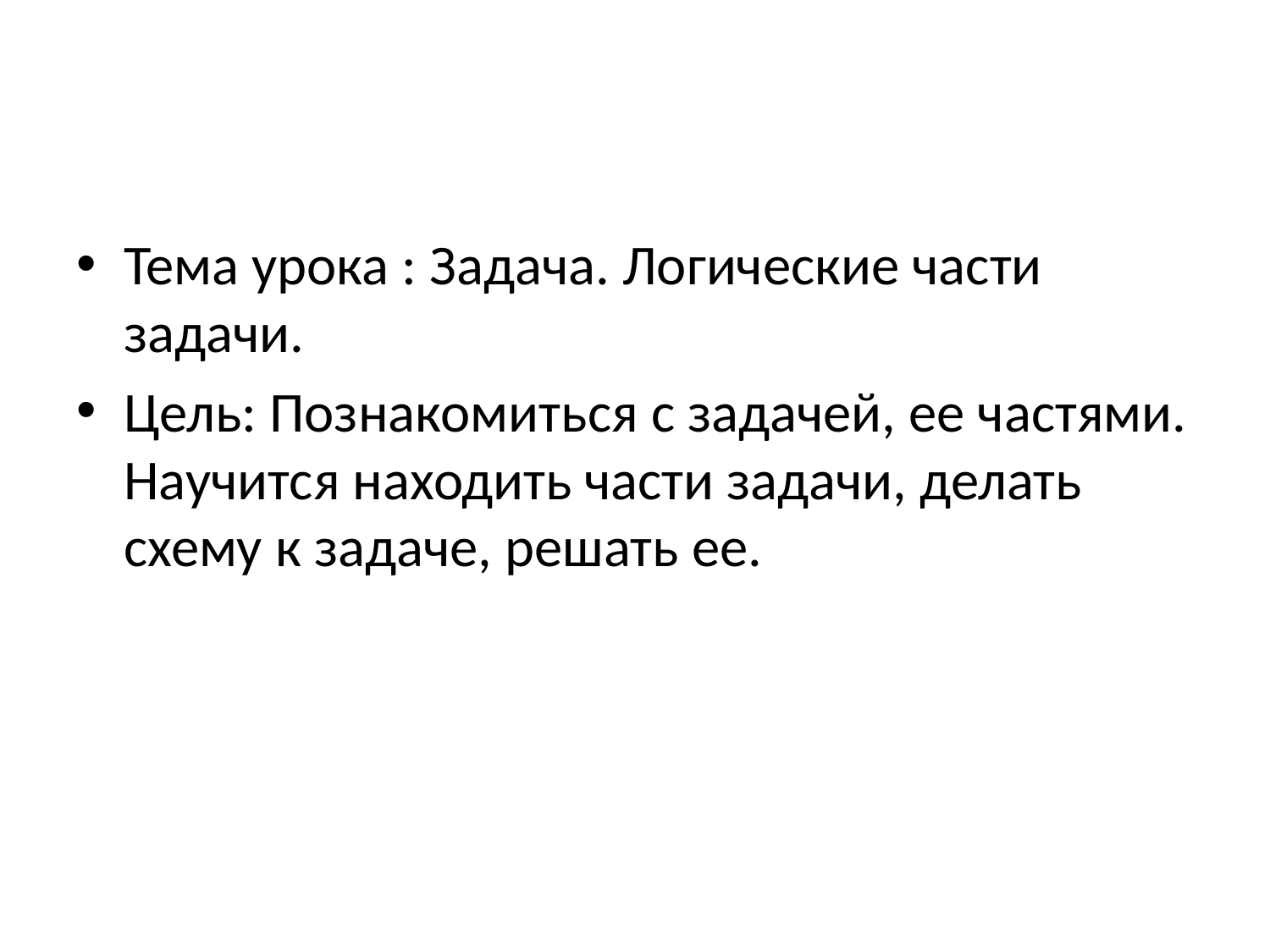

#
Тема урока : Задача. Логические части задачи.
Цель: Познакомиться с задачей, ее частями. Научится находить части задачи, делать схему к задаче, решать ее.